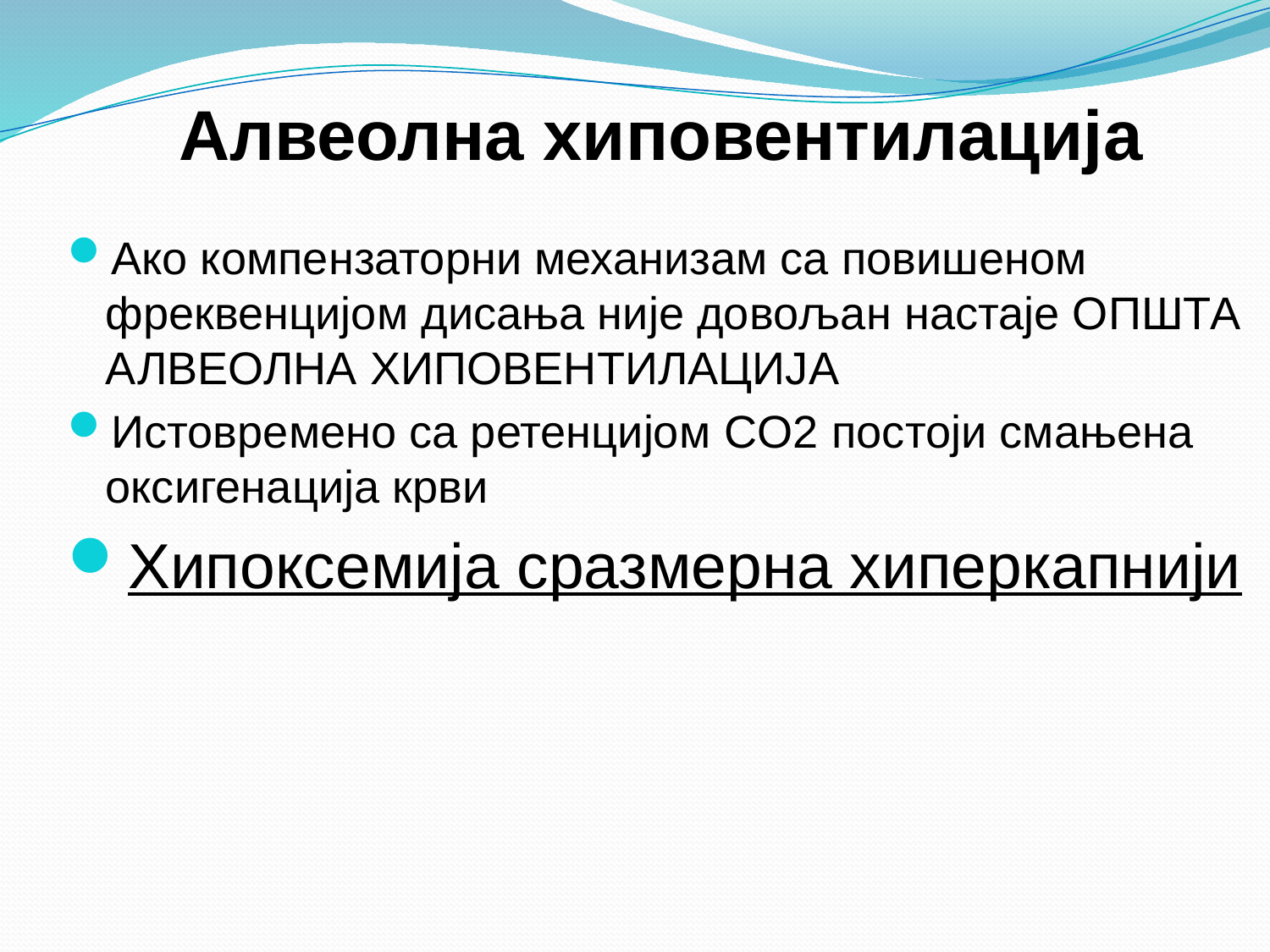

# Алвеолна хиповентилација
Ако компензаторни механизам са повишеном фреквенцијом дисања није довољан настаје ОПШТА АЛВЕОЛНА ХИПОВЕНТИЛАЦИЈА
Истовремено са ретенцијом CO2 постоји смањена оксигенација крви
Хипоксемија сразмерна хиперкапнији